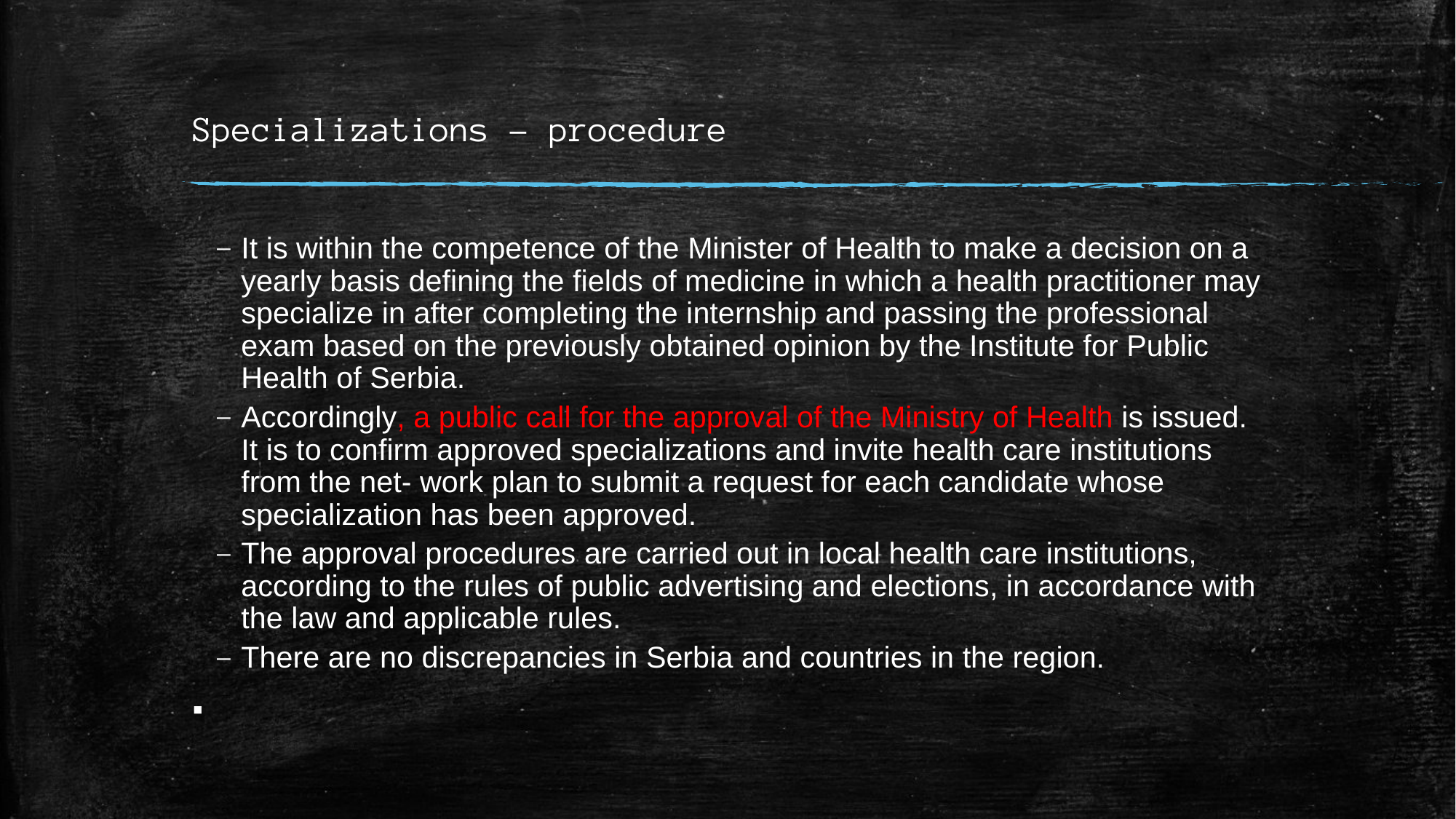

# Specializations - procedure
It is within the competence of the Minister of Health to make a decision on a yearly basis deﬁning the ﬁelds of medicine in which a health practitioner may specialize in after completing the internship and passing the professional exam based on the previously obtained opinion by the Institute for Public Health of Serbia.
Accordingly, a public call for the approval of the Ministry of Health is issued. It is to conﬁrm approved specializations and invite health care institutions from the net- work plan to submit a request for each candidate whose specialization has been approved.
The approval procedures are carried out in local health care institutions, according to the rules of public advertising and elections, in accordance with the law and applicable rules.
There are no discrepancies in Serbia and countries in the region.